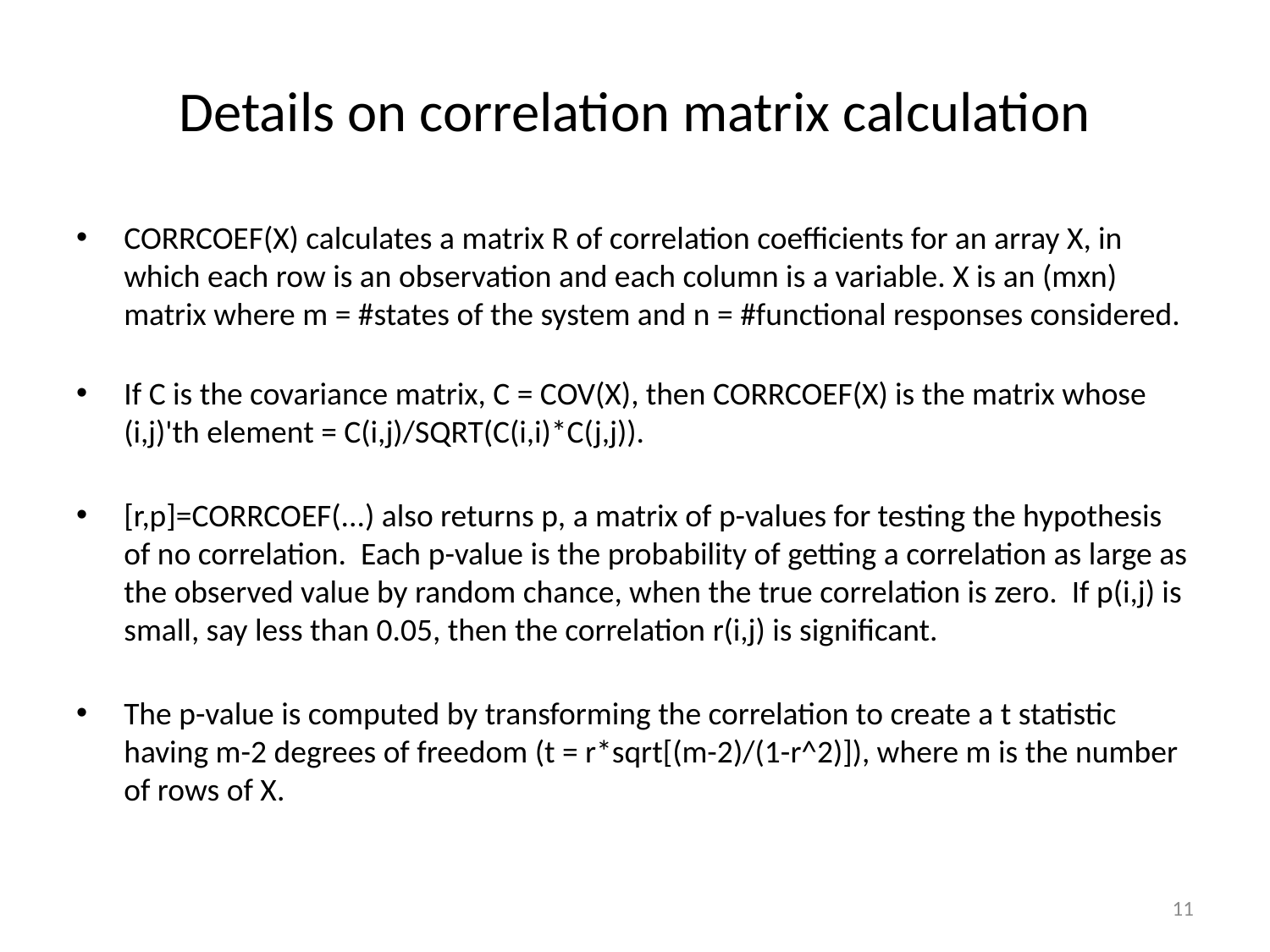

# Details on correlation matrix calculation
CORRCOEF(X) calculates a matrix R of correlation coefficients for an array X, in which each row is an observation and each column is a variable. X is an (mxn) matrix where m = #states of the system and n = #functional responses considered.

If C is the covariance matrix, C = COV(X), then CORRCOEF(X) is the matrix whose (i,j)'th element = C(i,j)/SQRT(C(i,i)*C(j,j)).

[r,p]=CORRCOEF(...) also returns p, a matrix of p-values for testing the hypothesis of no correlation.  Each p-value is the probability of getting a correlation as large as the observed value by random chance, when the true correlation is zero.  If p(i,j) is small, say less than 0.05, then the correlation r(i,j) is significant.

The p-value is computed by transforming the correlation to create a t statistic having m-2 degrees of freedom (t = r*sqrt[(m-2)/(1-r^2)]), where m is the number of rows of X.
11